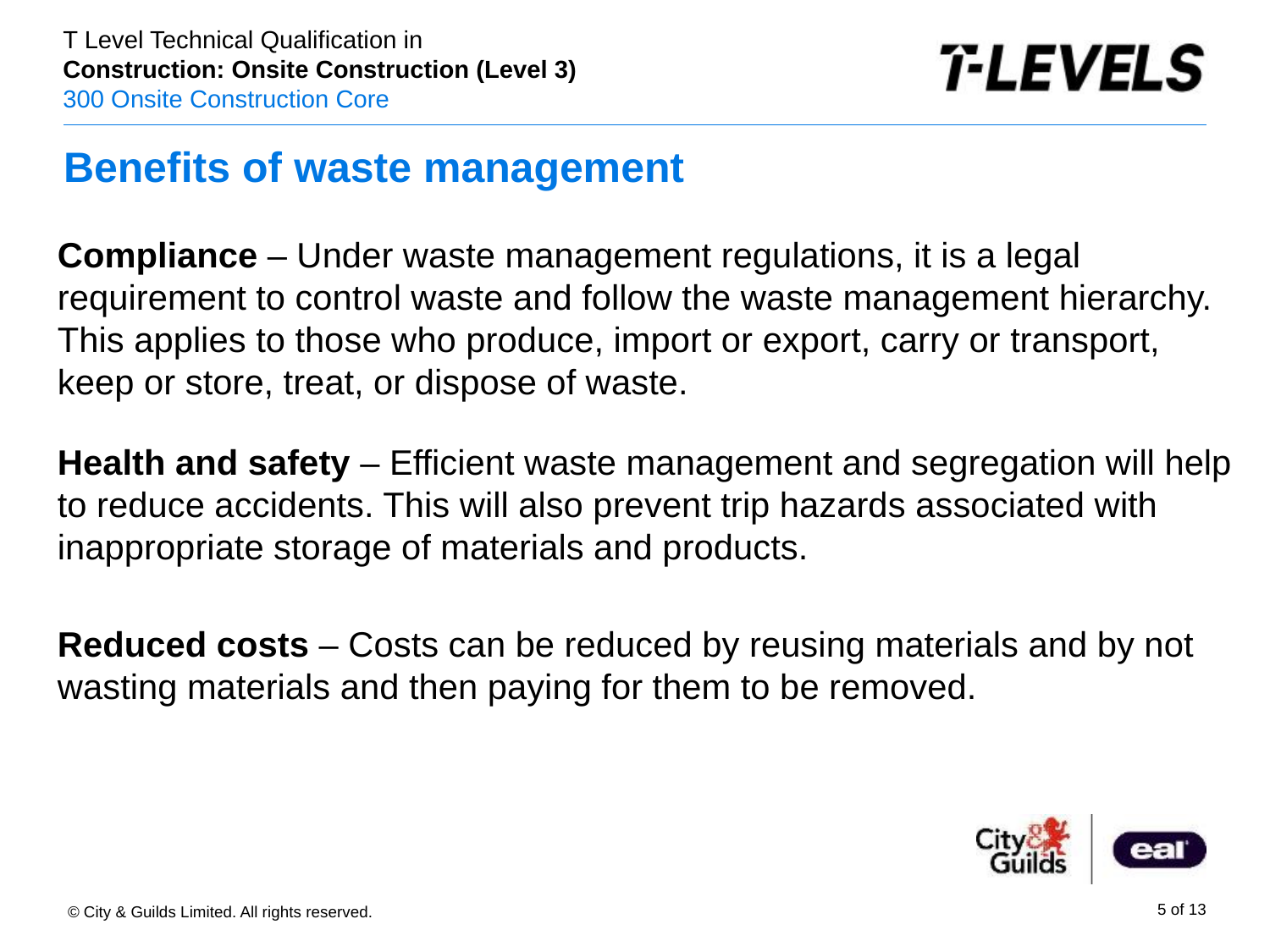

# Benefits of waste management
Compliance – Under waste management regulations, it is a legal requirement to control waste and follow the waste management hierarchy. This applies to those who produce, import or export, carry or transport, keep or store, treat, or dispose of waste.
Health and safety – Efficient waste management and segregation will help to reduce accidents. This will also prevent trip hazards associated with inappropriate storage of materials and products.
Reduced costs – Costs can be reduced by reusing materials and by not wasting materials and then paying for them to be removed.